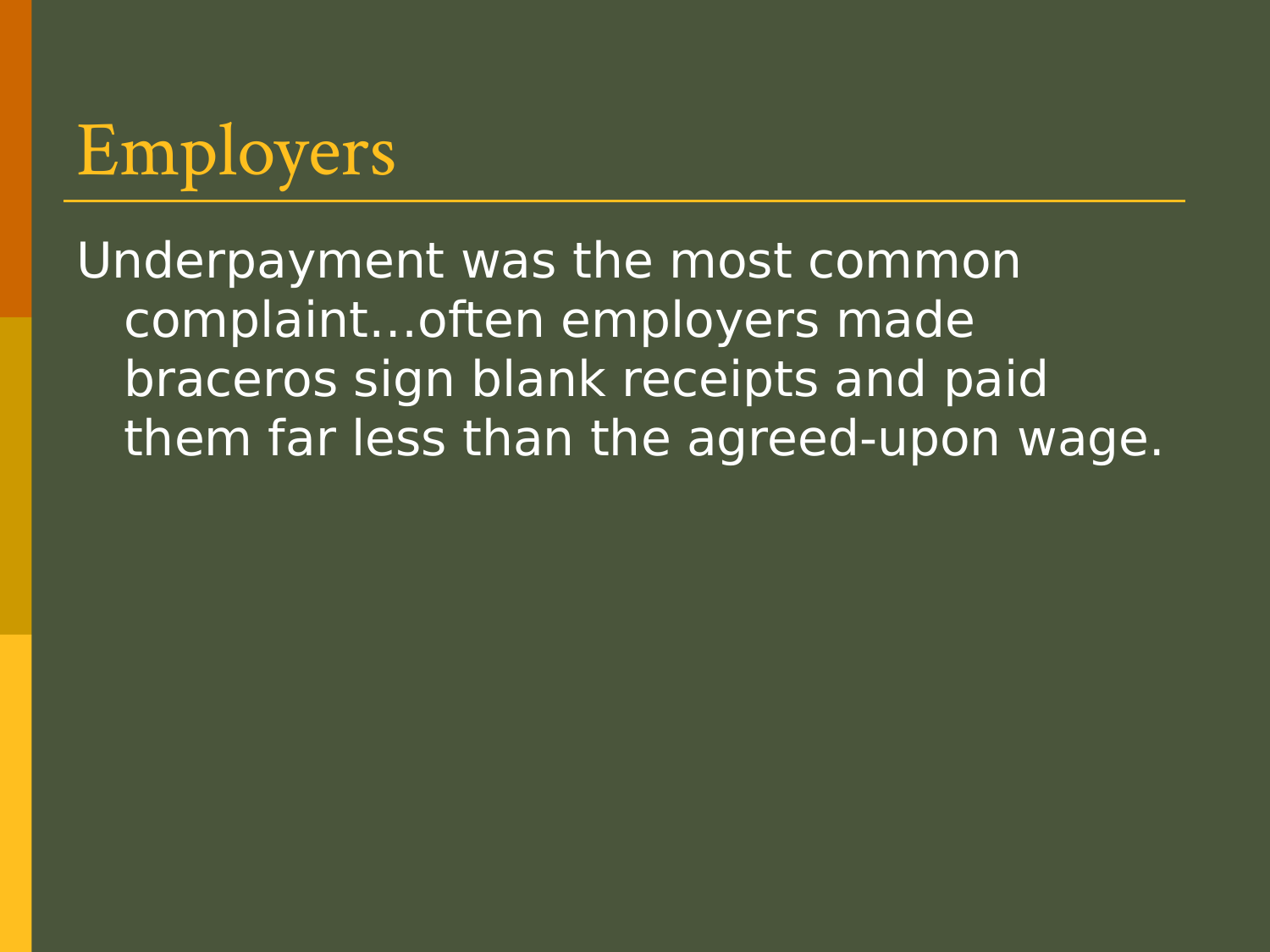

# Employers
Underpayment was the most common complaint…often employers made braceros sign blank receipts and paid them far less than the agreed-upon wage.